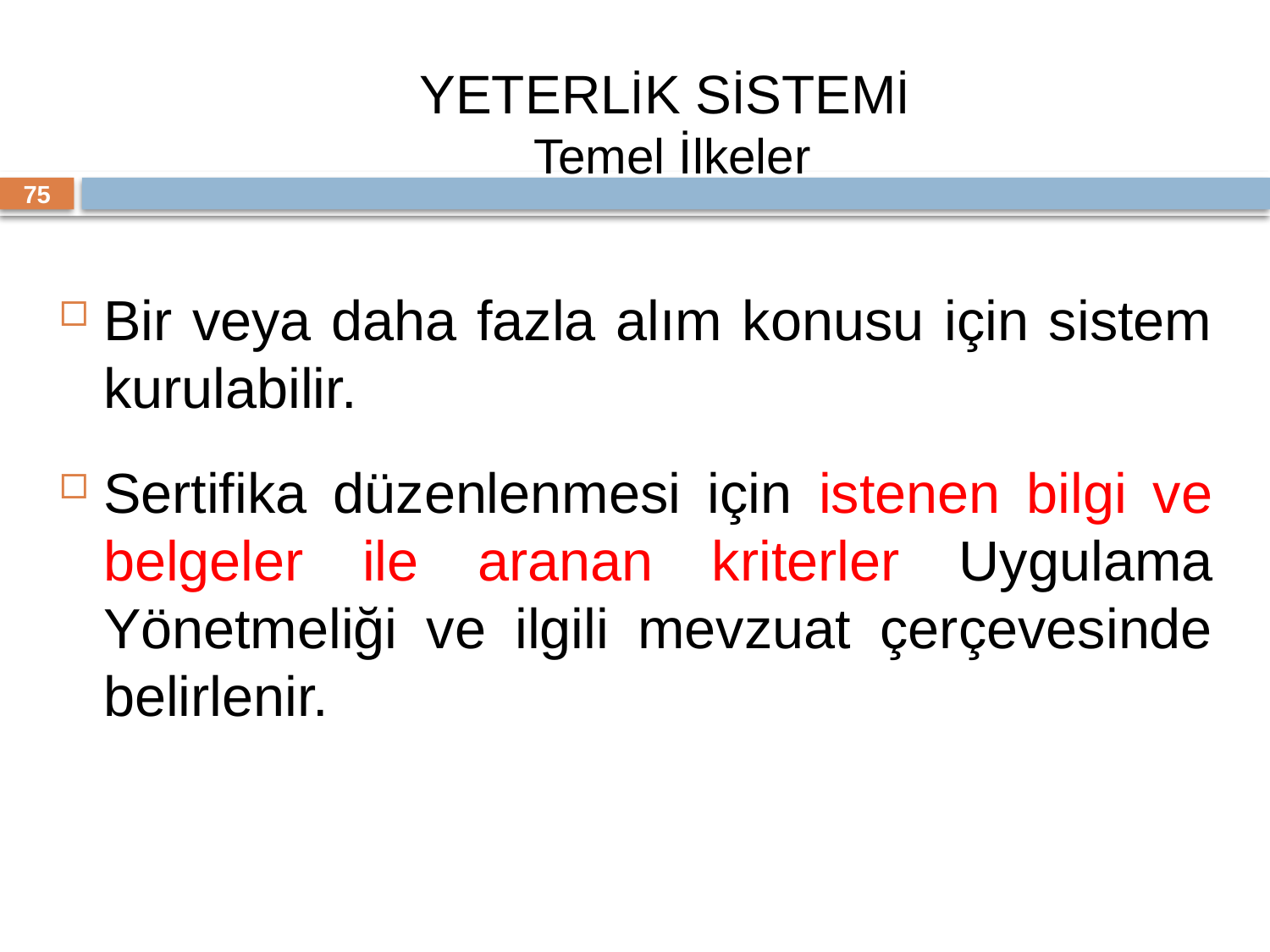

YETERLİK SİSTEMİ
Temel İlkeler
75
Bir veya daha fazla alım konusu için sistem kurulabilir.

Sertifika düzenlenmesi için istenen bilgi ve belgeler ile aranan kriterler Uygulama Yönetmeliği ve ilgili mevzuat çerçevesinde belirlenir.